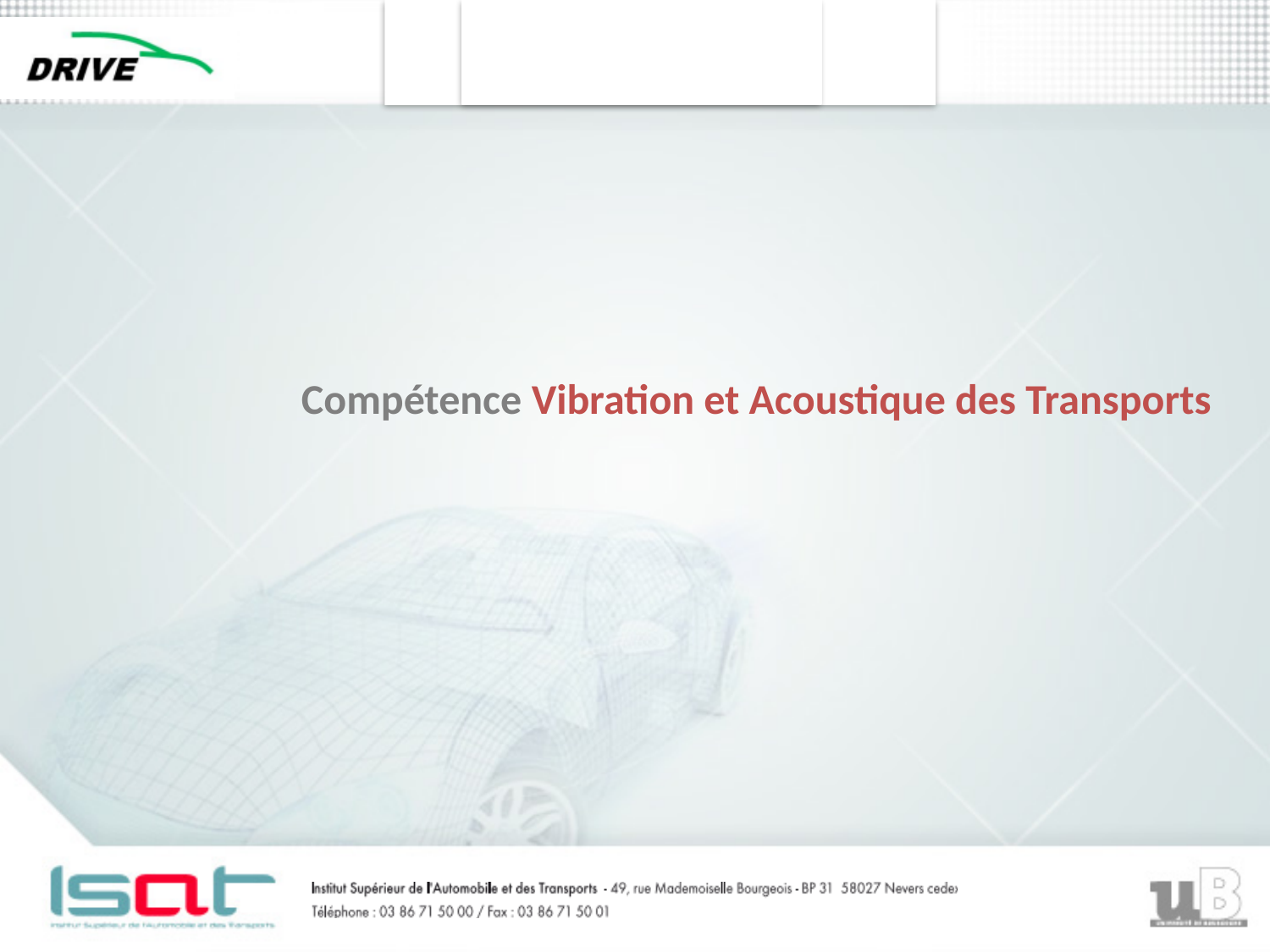

# Compétence Vibration et Acoustique des Transports